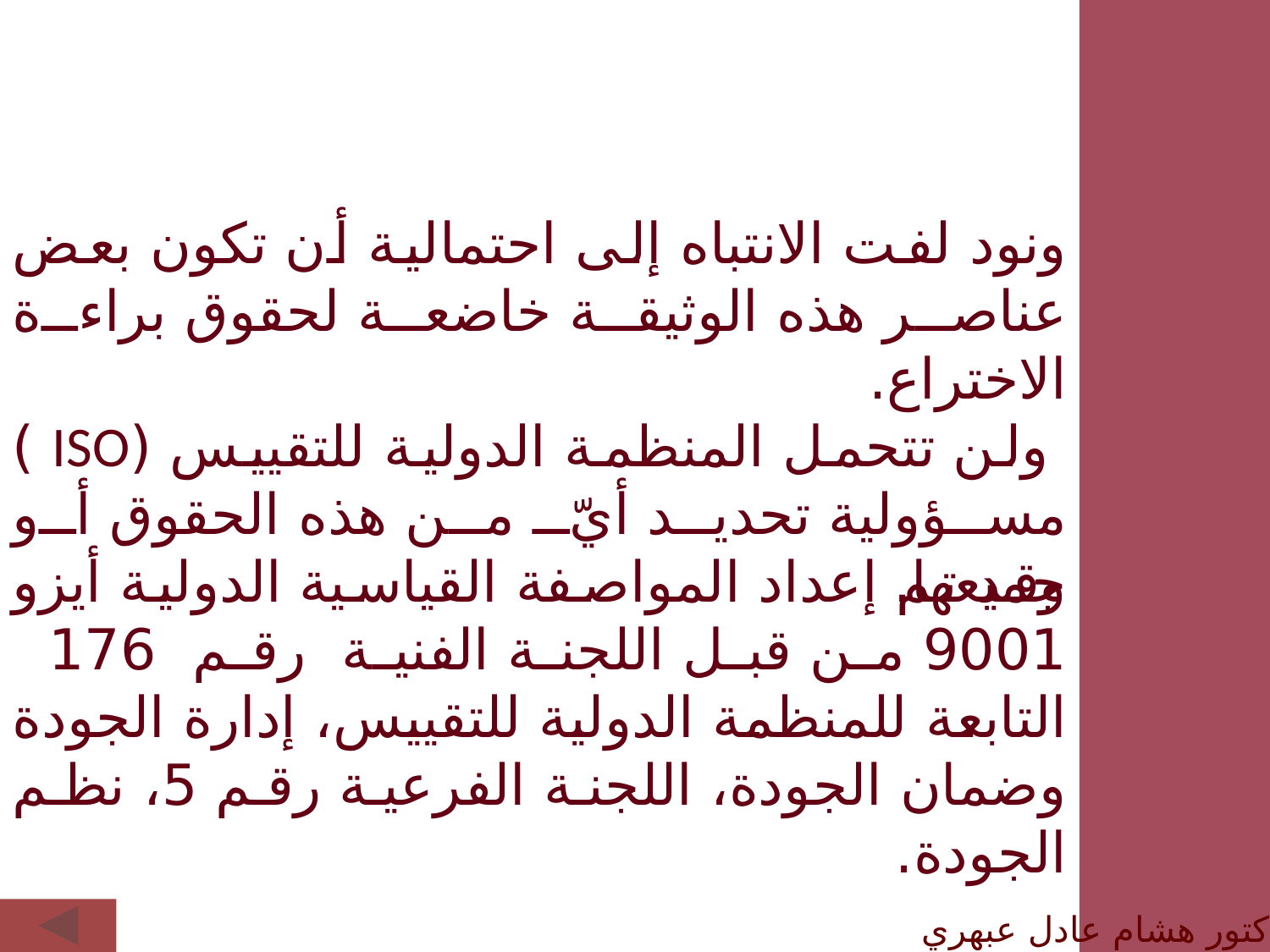

ونود لفت الانتباه إلى احتمالية أن تكون بعض عناصر هذه الوثيقة خاضعة لحقوق براءة الاختراع.
 ولن تتحمل المنظمة الدولية للتقييس (ISO ) مسؤولية تحديد أيّ من هذه الحقوق أو جميعها.
وقد تم إعداد المواصفة القياسية الدولية أيزو 9001 من قبل اللجنة الفنية  رقم  176   التابعة للمنظمة الدولية للتقييس، إدارة الجودة وضمان الجودة، اللجنة الفرعية رقم 5، نظم الجودة.

الدكتور هشام عادل عبهري